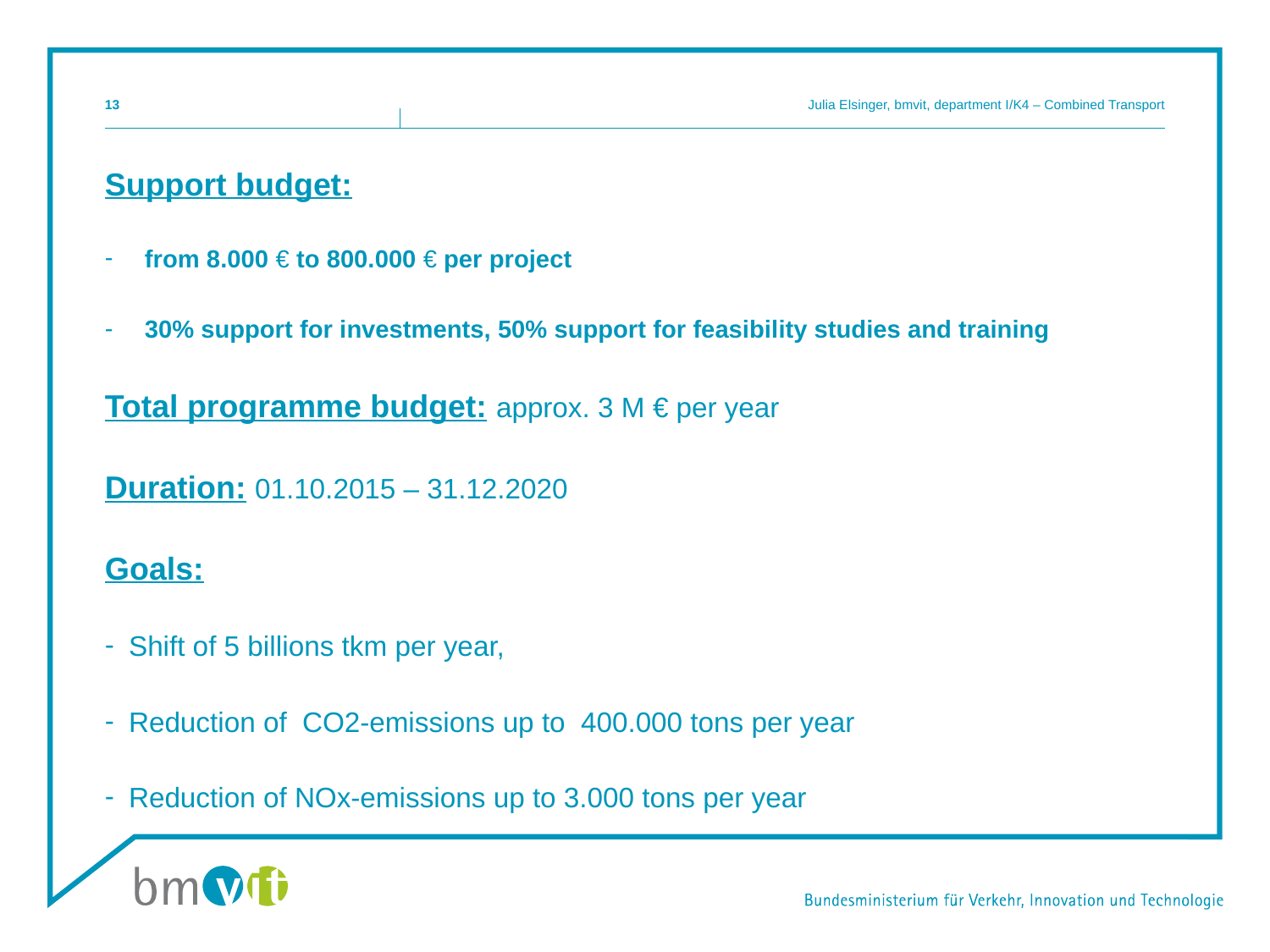

13
Julia Elsinger, bmvit, department I/K4 – Combined Transport
Support budget:
from 8.000 € to 800.000 € per project
30% support for investments, 50% support for feasibility studies and training
Total programme budget: approx. 3 M € per year
Duration: 01.10.2015 – 31.12.2020
Goals:
Shift of 5 billions tkm per year,
Reduction of  CO2-emissions up to  400.000 tons per year
Reduction of NOx-emissions up to 3.000 tons per year